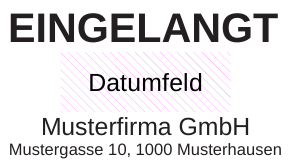

# EINGELANGT

Datumfeld

Musterfirma GmbH
Mustergasse 10, 1000 Musterhausen